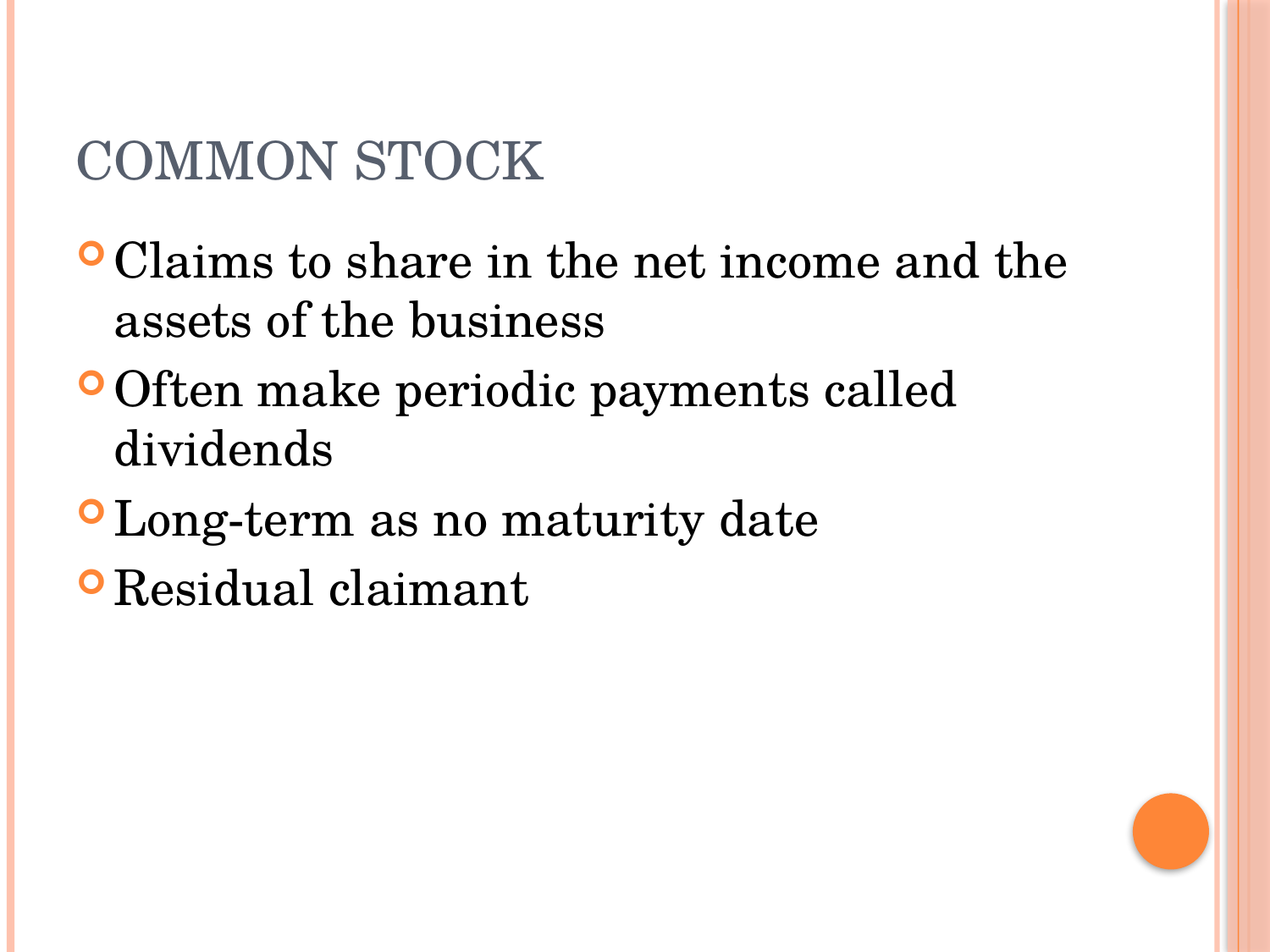

# Common stock
Claims to share in the net income and the assets of the business
Often make periodic payments called dividends
Long-term as no maturity date
Residual claimant